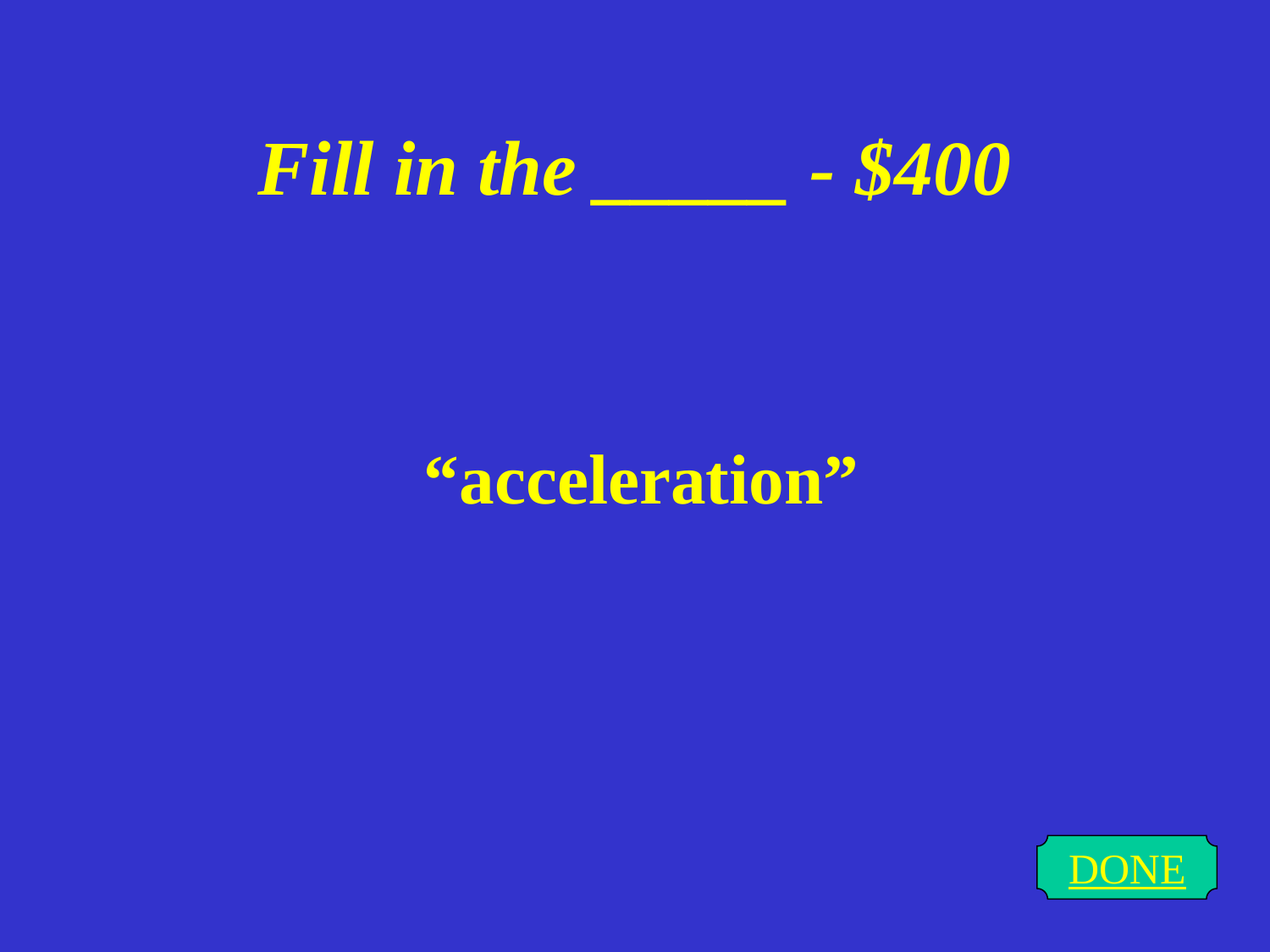

# Fill in the _____ - $400
“acceleration”

DONE